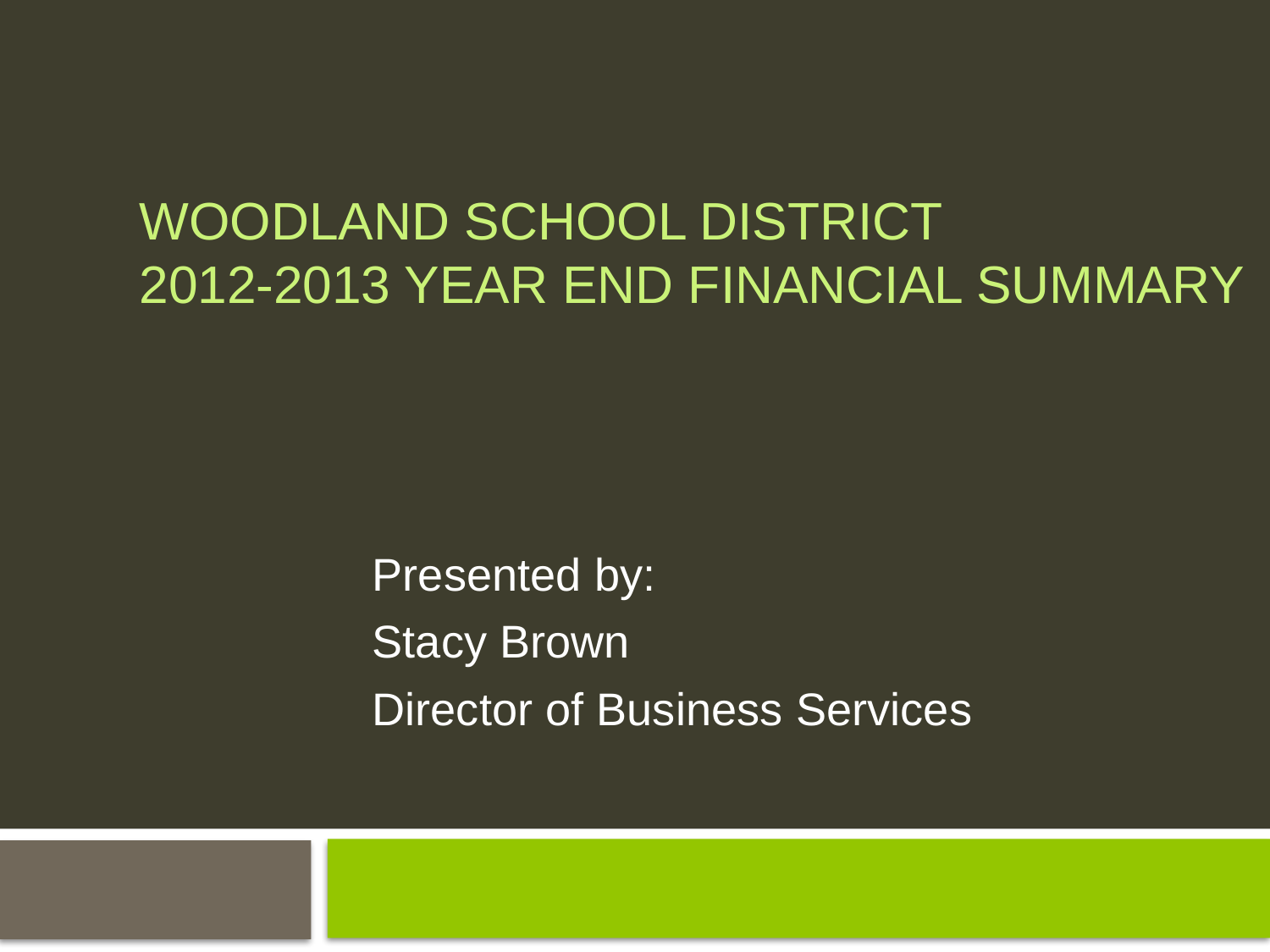

# WOODLAND School District 2012-2013 Year End Financial Summary
Presented by:
Stacy Brown
Director of Business Services